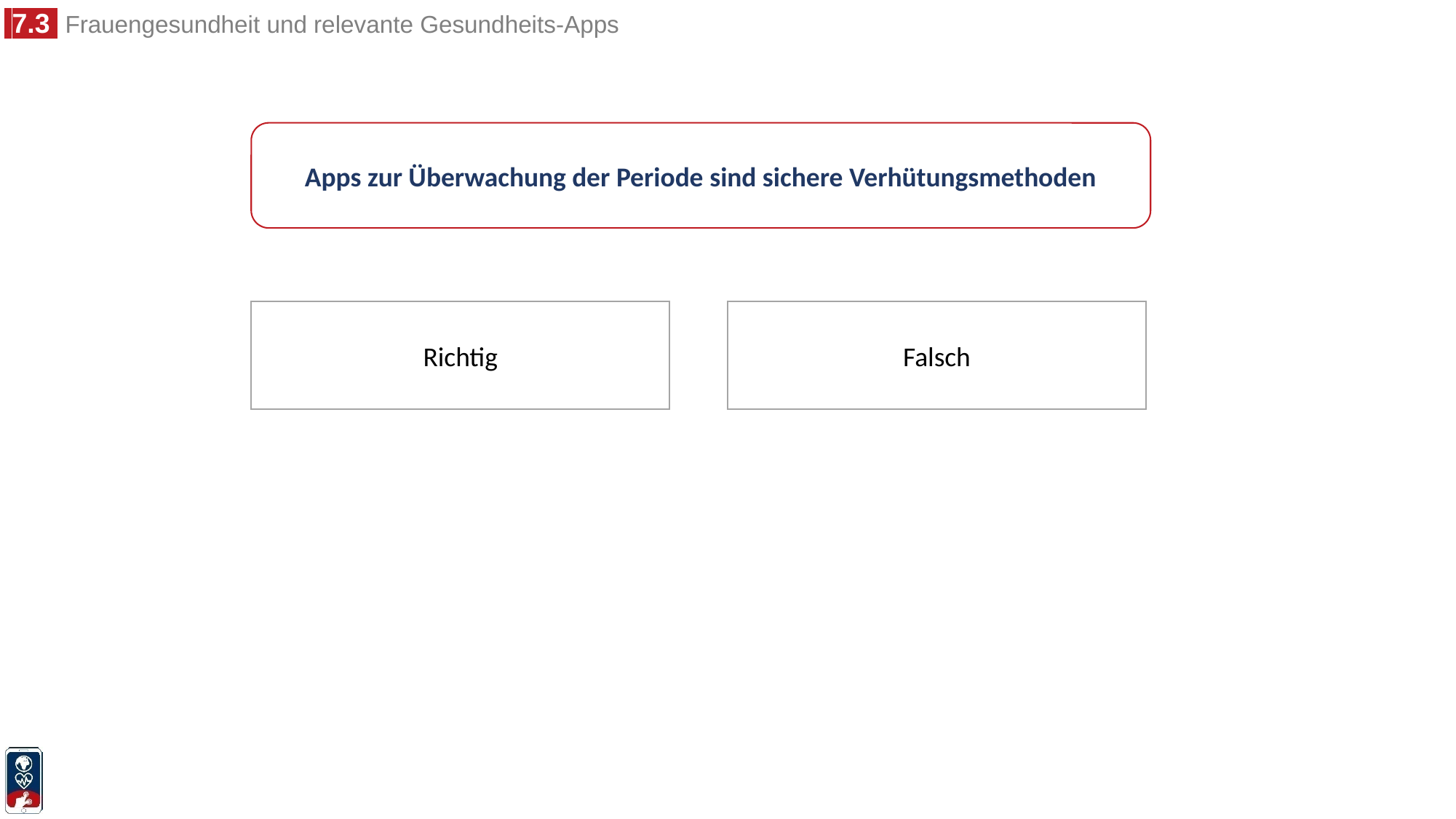

Apps zur Überwachung der Periode sind sichere Verhütungsmethoden
Richtig
Falsch